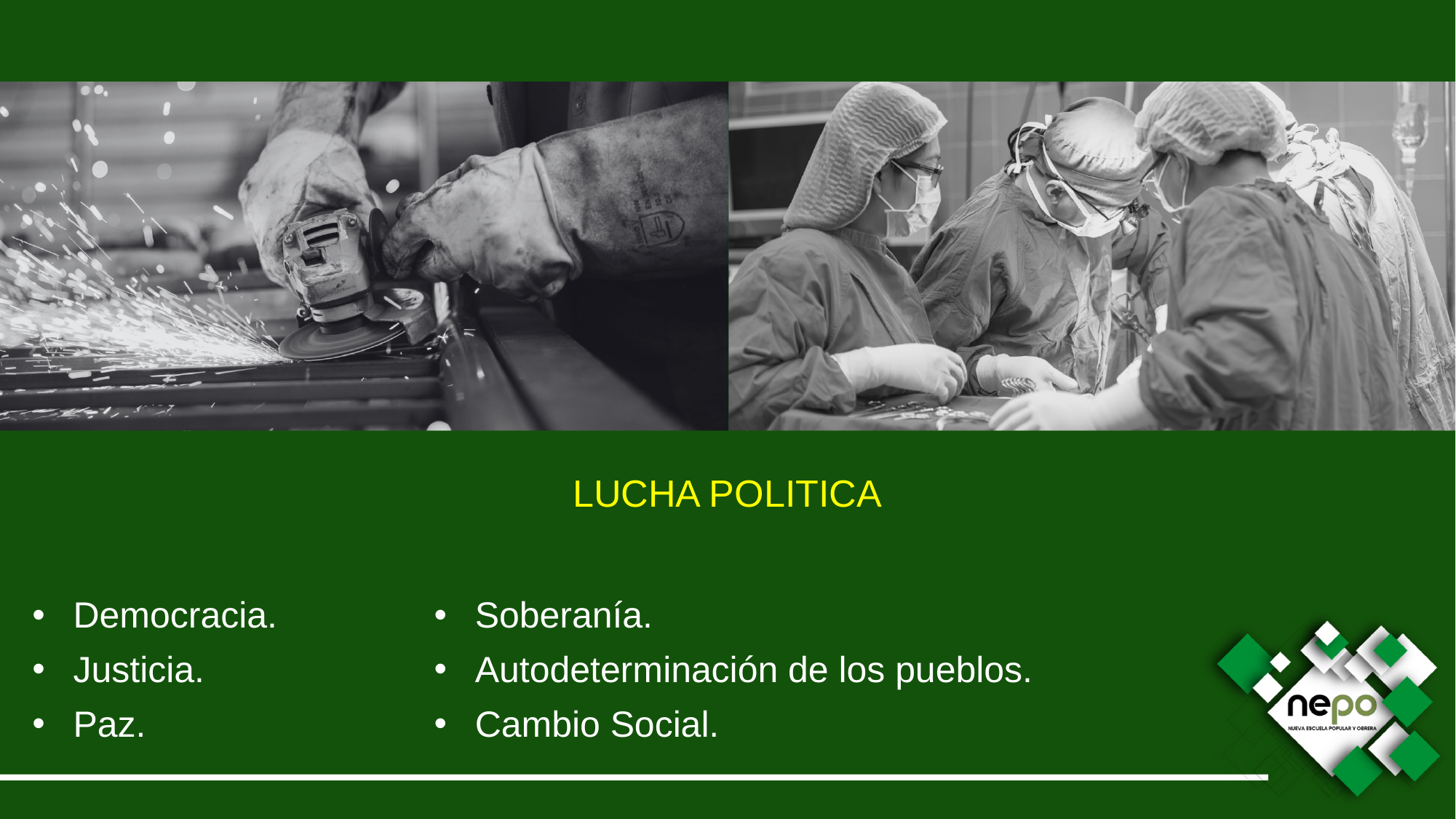

LUCHA POLITICA
Democracia.
Justicia.
Paz.
Soberanía.
Autodeterminación de los pueblos.
Cambio Social.